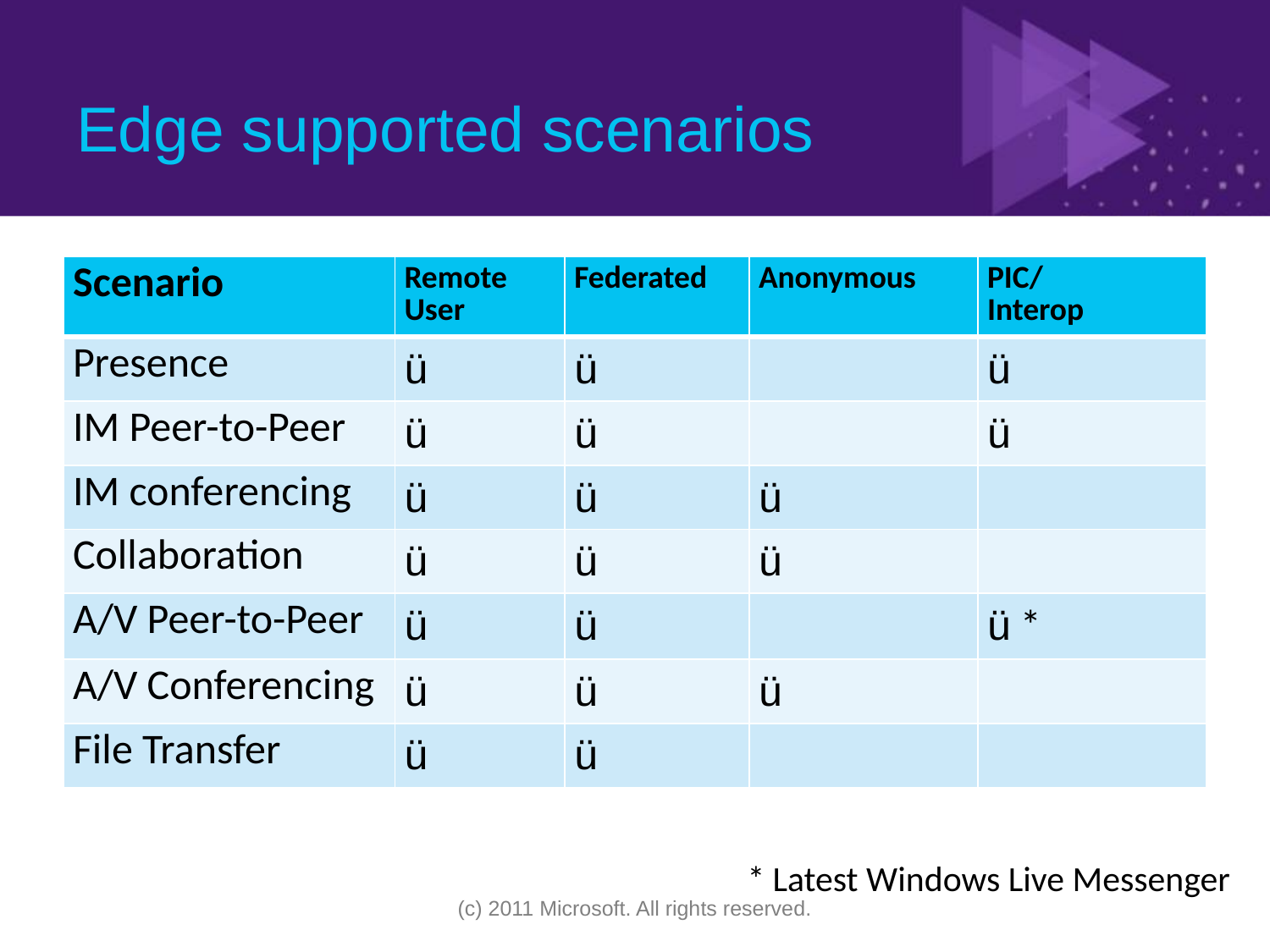

# Edge supported scenarios
| Scenario | Remote User | Federated | Anonymous | PIC/ Interop |
| --- | --- | --- | --- | --- |
| Presence | ü | ü |  | ü |
| IM Peer-to-Peer | ü | ü |  | ü |
| IM conferencing | ü | ü | ü |  |
| Collaboration | ü | ü | ü |  |
| A/V Peer-to-Peer | ü | ü |  | ü \* |
| A/V Conferencing | ü | ü | ü |  |
| File Transfer | ü | ü |  |  |
* Latest Windows Live Messenger
(c) 2011 Microsoft. All rights reserved.